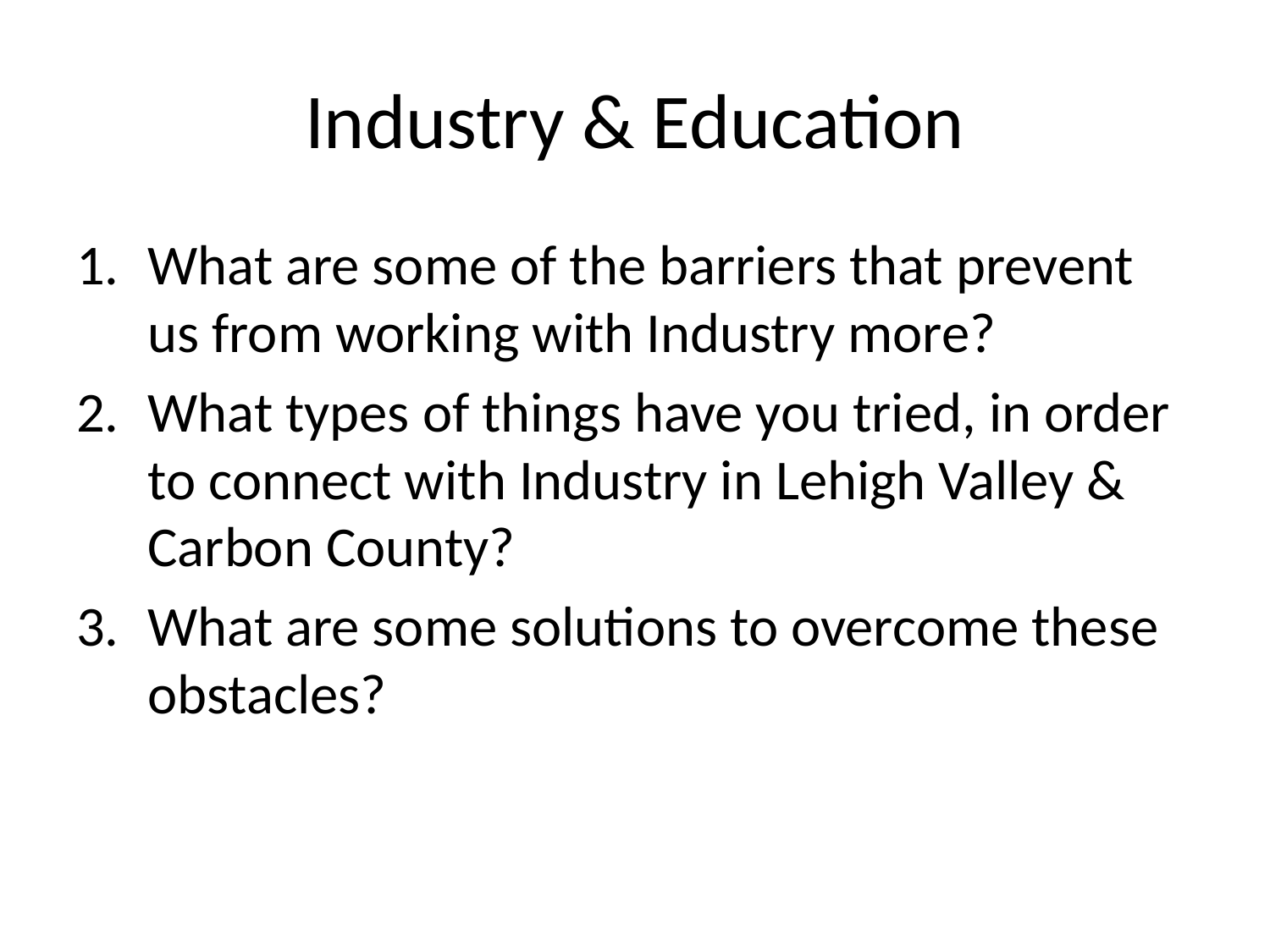

# Industry & Education
What are some of the barriers that prevent us from working with Industry more?
What types of things have you tried, in order to connect with Industry in Lehigh Valley & Carbon County?
What are some solutions to overcome these obstacles?